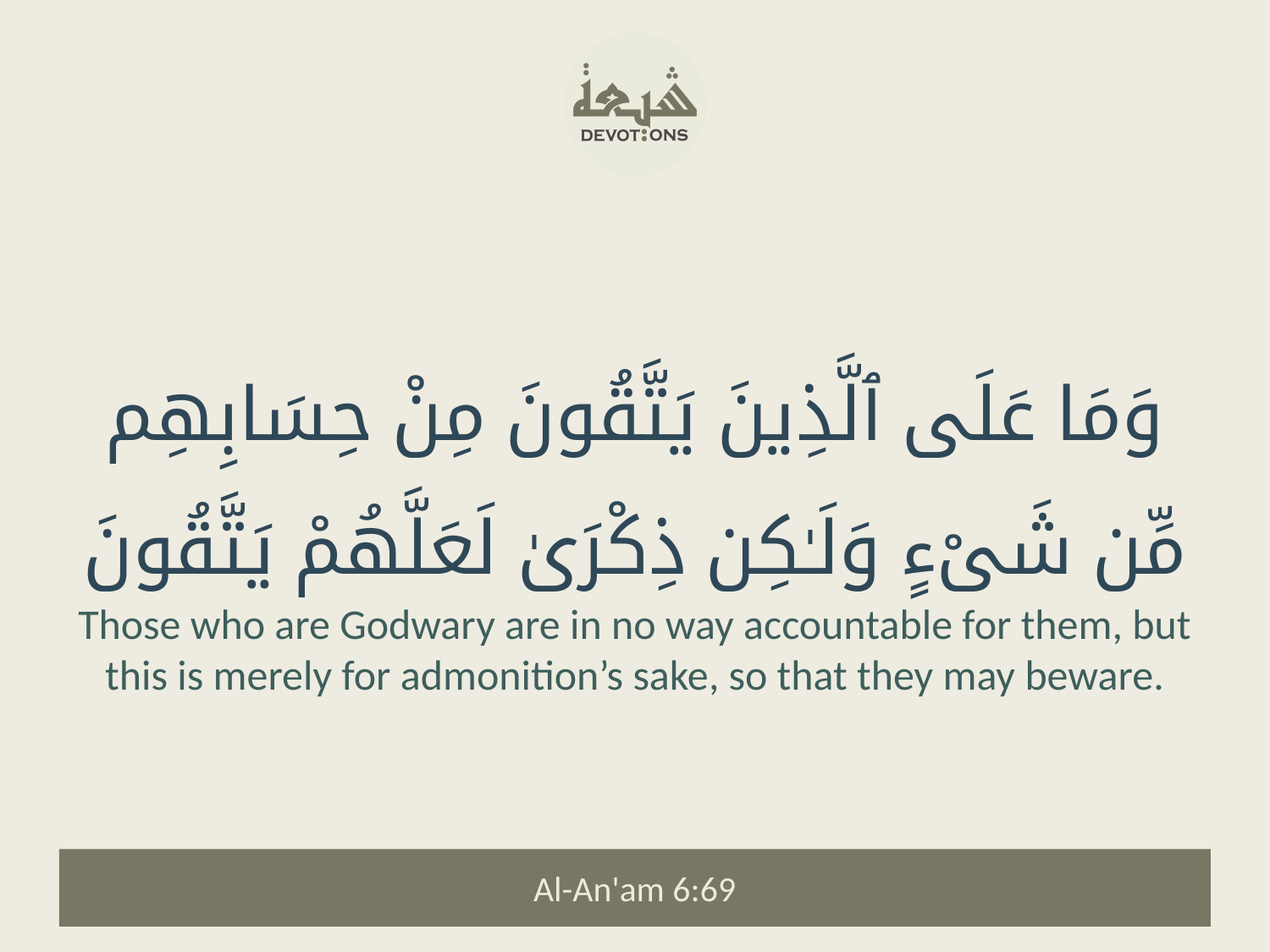

وَمَا عَلَى ٱلَّذِينَ يَتَّقُونَ مِنْ حِسَابِهِم مِّن شَىْءٍ وَلَـٰكِن ذِكْرَىٰ لَعَلَّهُمْ يَتَّقُونَ
Those who are Godwary are in no way accountable for them, but this is merely for admonition’s sake, so that they may beware.
Al-An'am 6:69